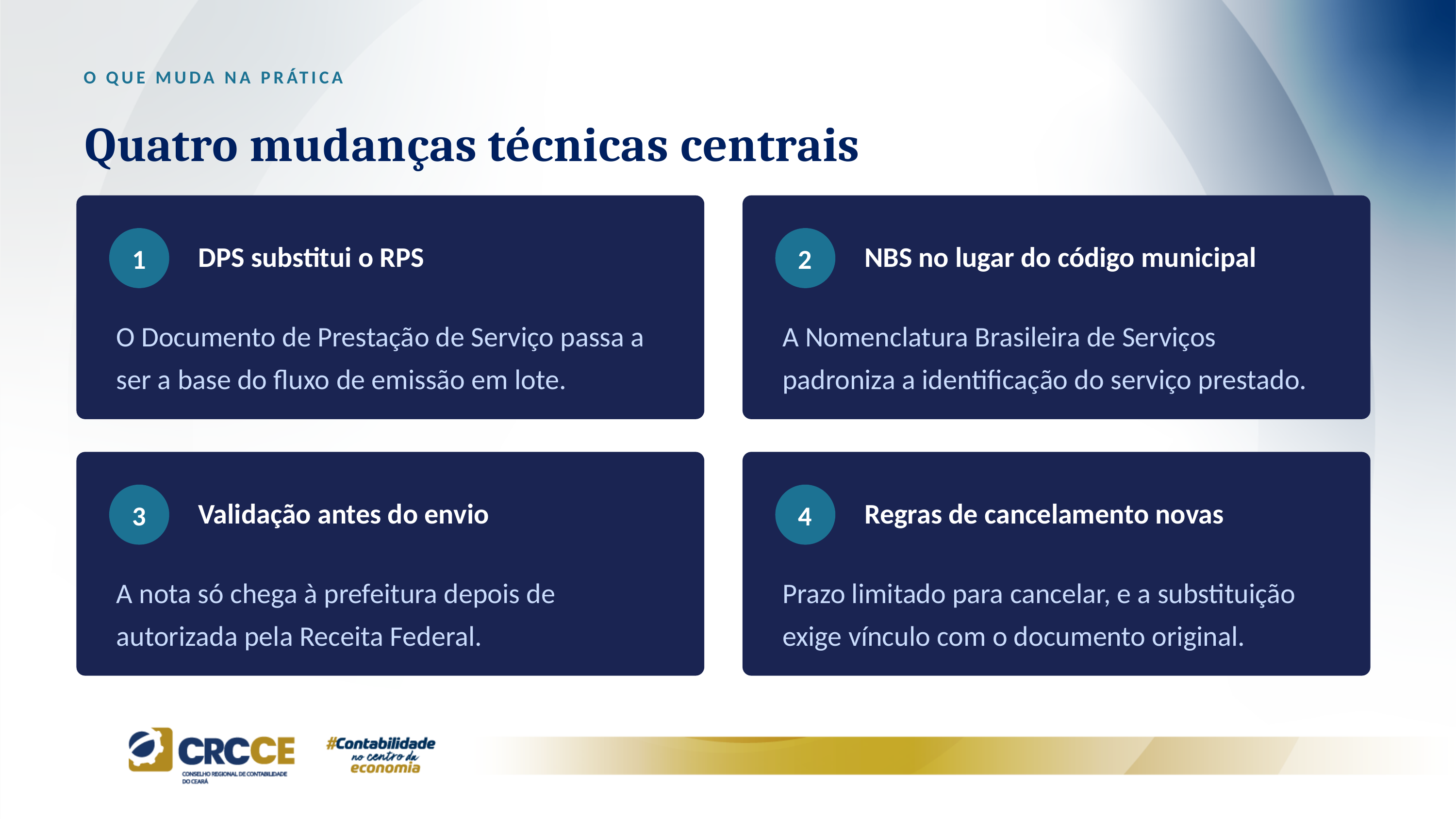

O QUE MUDA NA PRÁTICA
Quatro mudanças técnicas centrais

DPS substitui o RPS
NBS no lugar do código municipal

1

2
O Documento de Prestação de Serviço passa a ser a base do fluxo de emissão em lote.
A Nomenclatura Brasileira de Serviços padroniza a identificação do serviço prestado.

Validação antes do envio
Regras de cancelamento novas

3

4
A nota só chega à prefeitura depois de autorizada pela Receita Federal.
Prazo limitado para cancelar, e a substituição exige vínculo com o documento original.